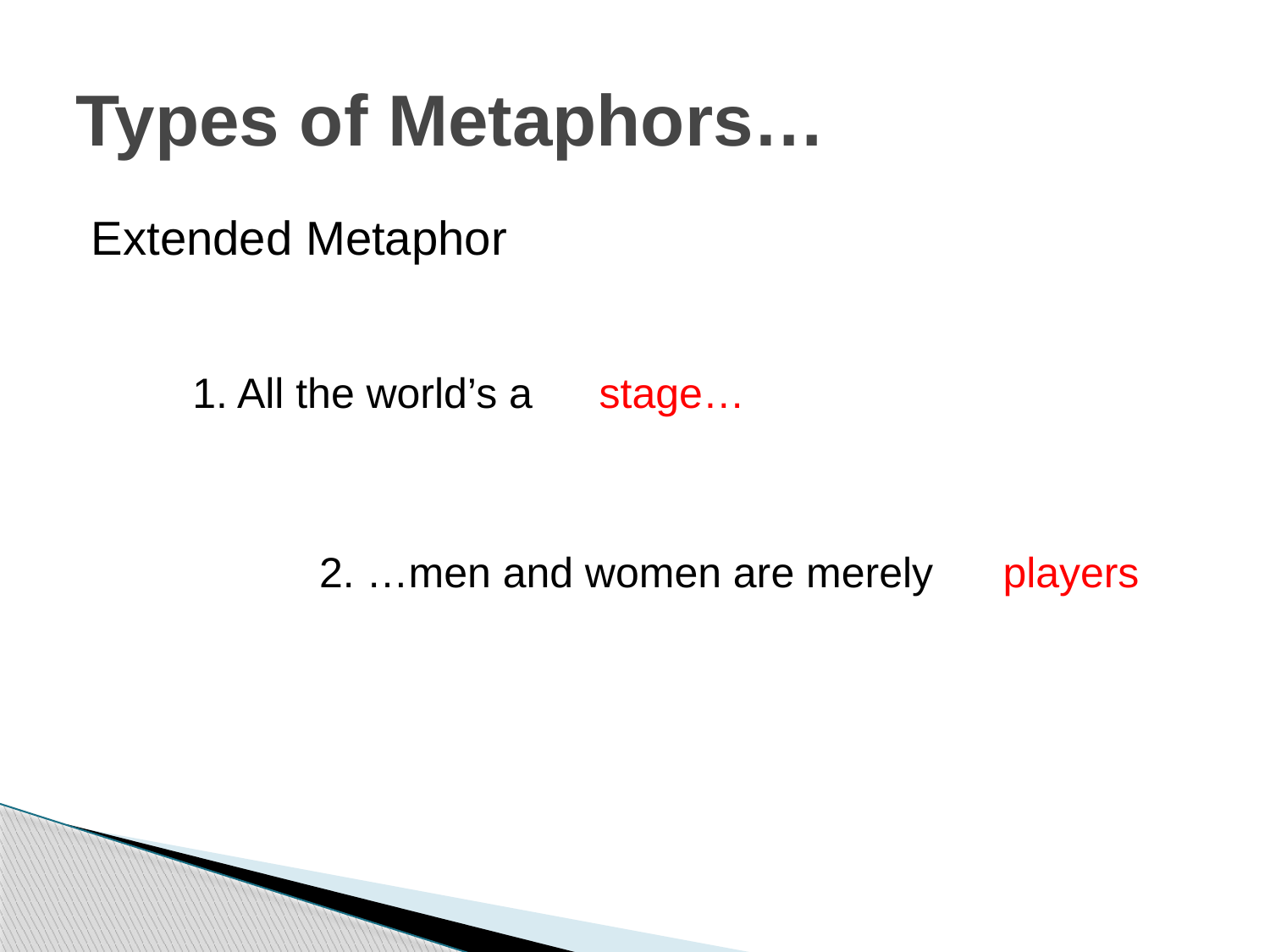

# Types of Metaphors…
Extended Metaphor
1. All the world’s a
stage…
2. …men and women are merely
players